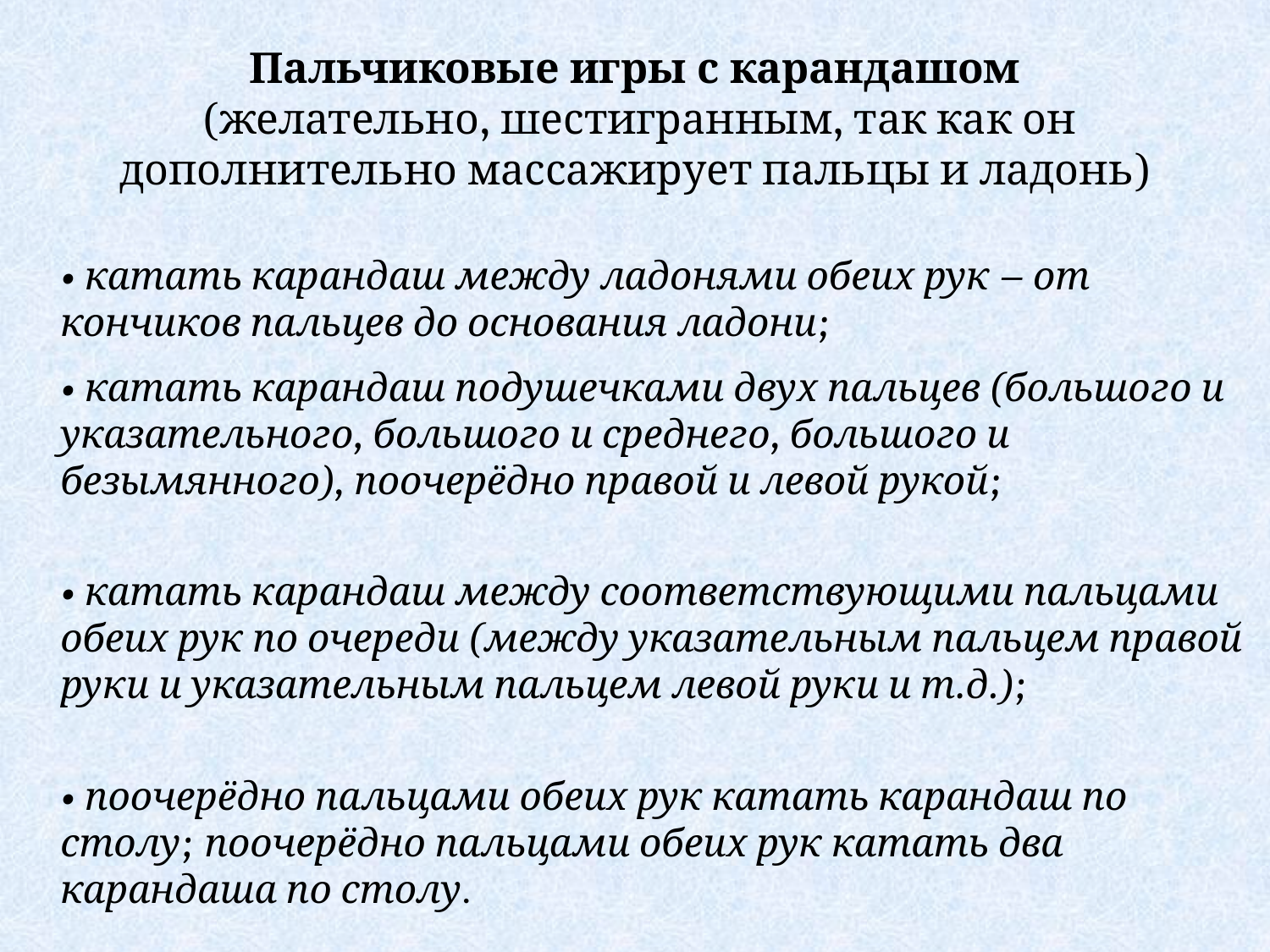

# Пальчиковые игры с карандашом (желательно, шестигранным, так как он дополнительно массажирует пальцы и ладонь)
• катать карандаш между ладонями обеих рук – от кончиков пальцев до основания ладони;
	• катать карандаш подушечками двух пальцев (большого и указательного, большого и среднего, большого и безымянного), поочерёдно правой и левой рукой;
• катать карандаш между соответствующими пальцами обеих рук по очереди (между указательным пальцем правой руки и указательным пальцем левой руки и т.д.);
• поочерёдно пальцами обеих рук катать карандаш по столу; поочерёдно пальцами обеих рук катать два карандаша по столу.